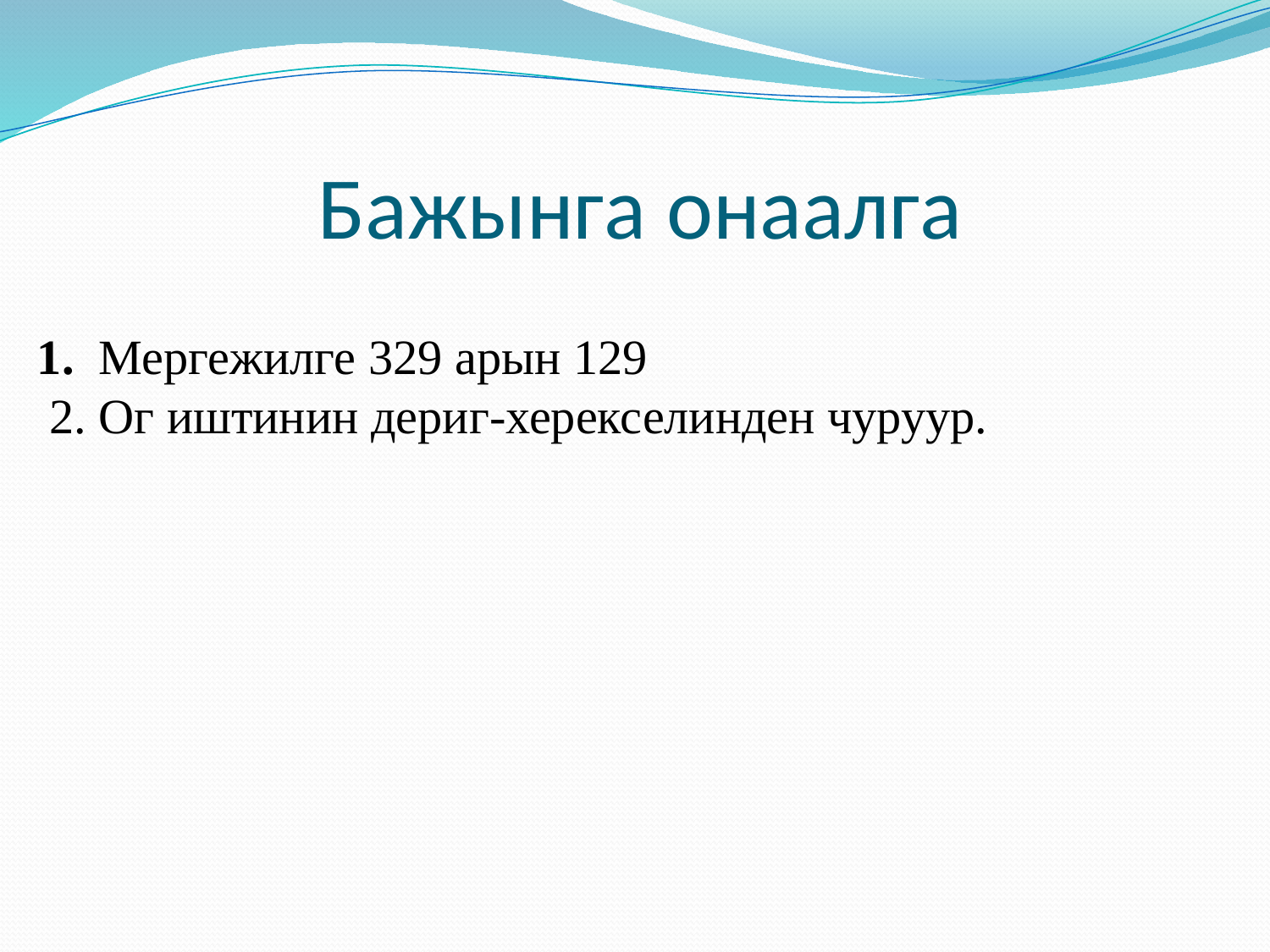

# Бажынга онаалга

  1.  Мергежилге 329 арын 129
   2. Ог иштинин дериг-херекселинден чуруур.